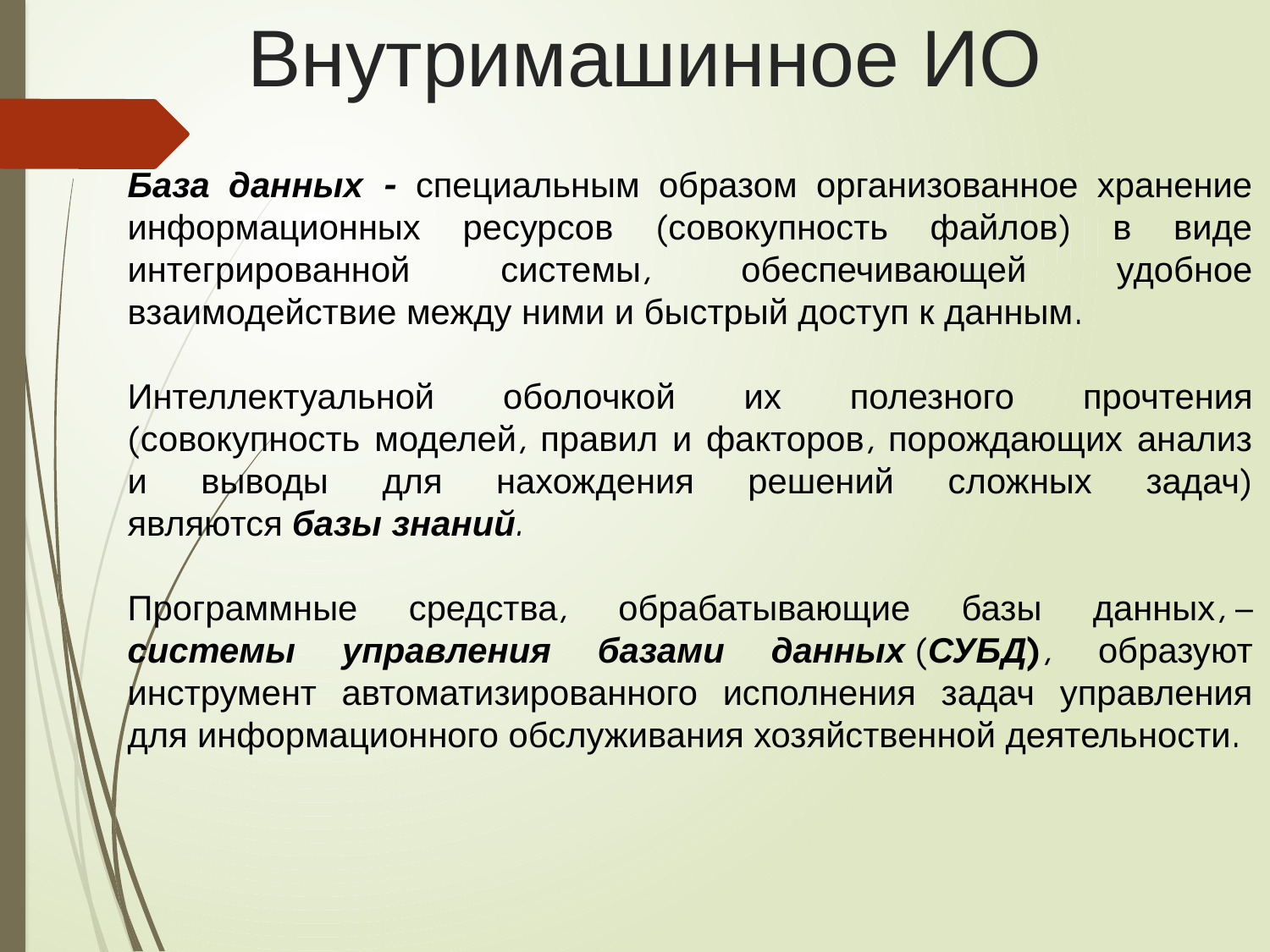

# Внутримашинное ИО
База данных - специальным образом организованное хранение информационных ресурсов (совокупность файлов) в виде интегрированной системы, обеспечивающей удобное взаимодействие между ними и быстрый доступ к данным.

Интеллектуальной оболочкой их полезного прочтения (совокупность моделей, правил и факторов, порождающих анализ и выводы для нахождения решений сложных задач) являются базы знаний.

Программные средства, обрабатывающие базы данных, –системы управления базами данных (СУБД), образуют инструмент автоматизированного исполнения задач управления для информационного обслуживания хозяйственной деятельности.